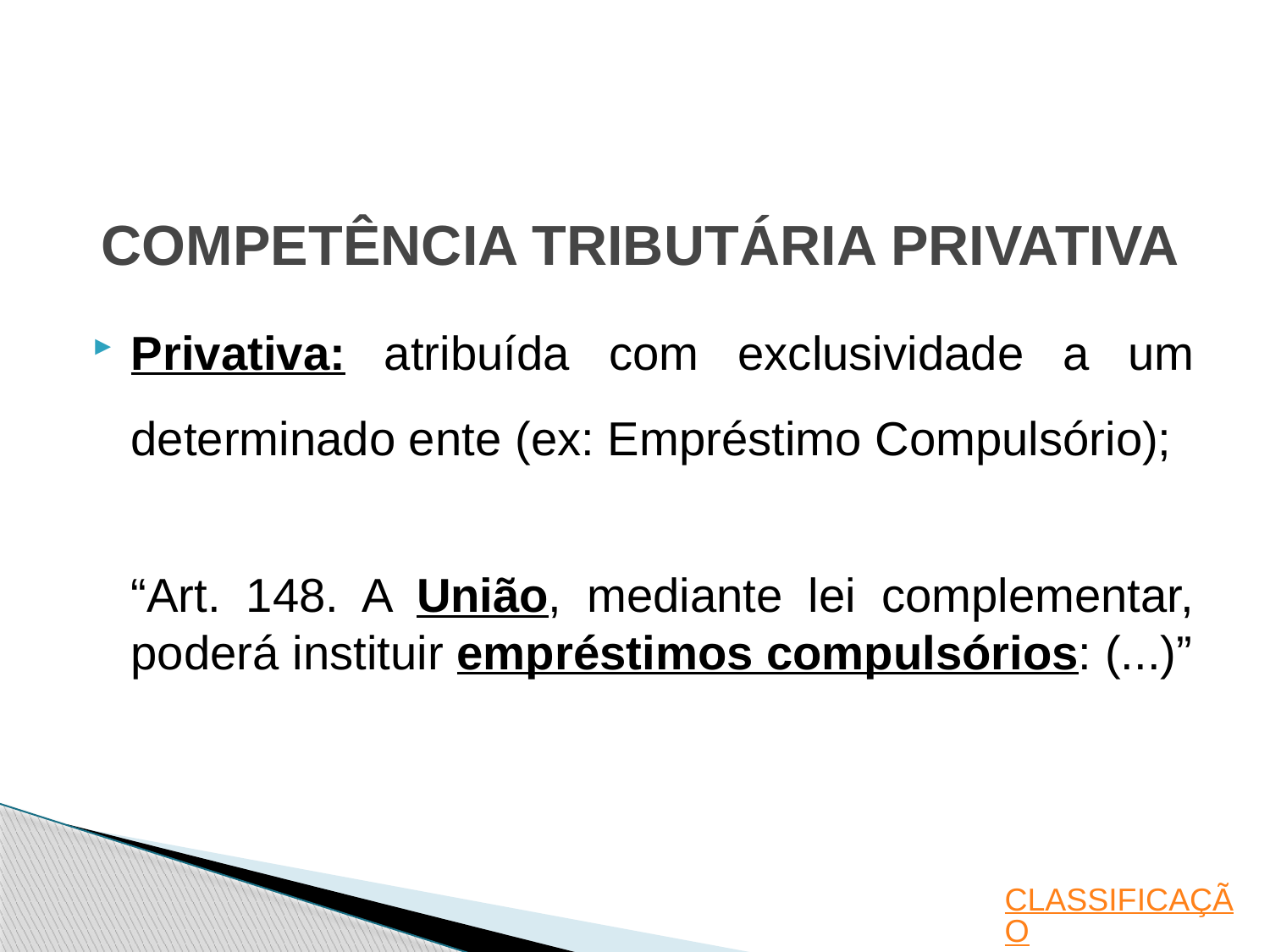

# COMPETÊNCIA TRIBUTÁRIA PRIVATIVA
Privativa: atribuída com exclusividade a um determinado ente (ex: Empréstimo Compulsório);

	“Art. 148. A União, mediante lei complementar, poderá instituir empréstimos compulsórios: (...)”

CLASSIFICAÇÃO